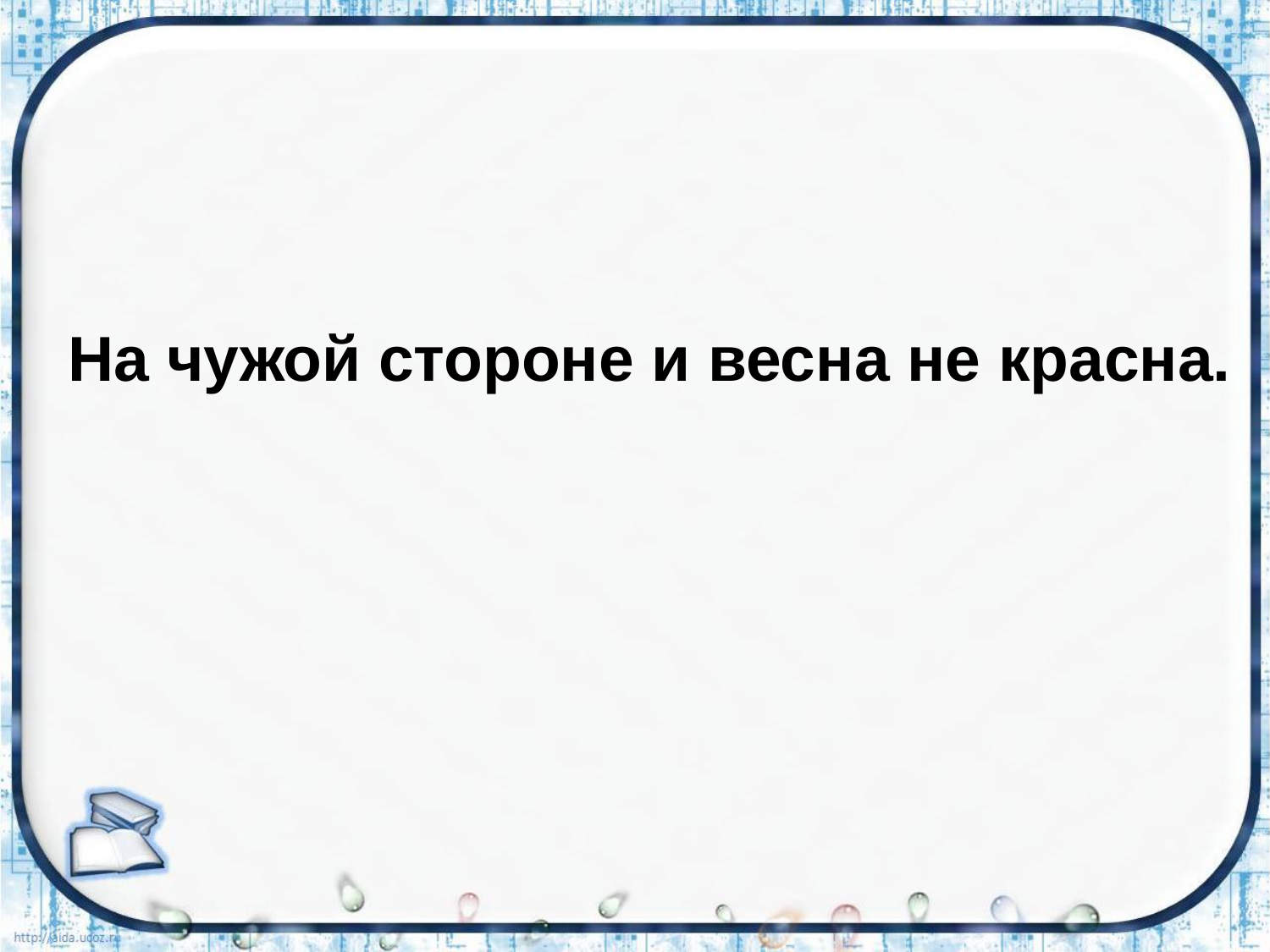

#

На чужой стороне и весна не красна.